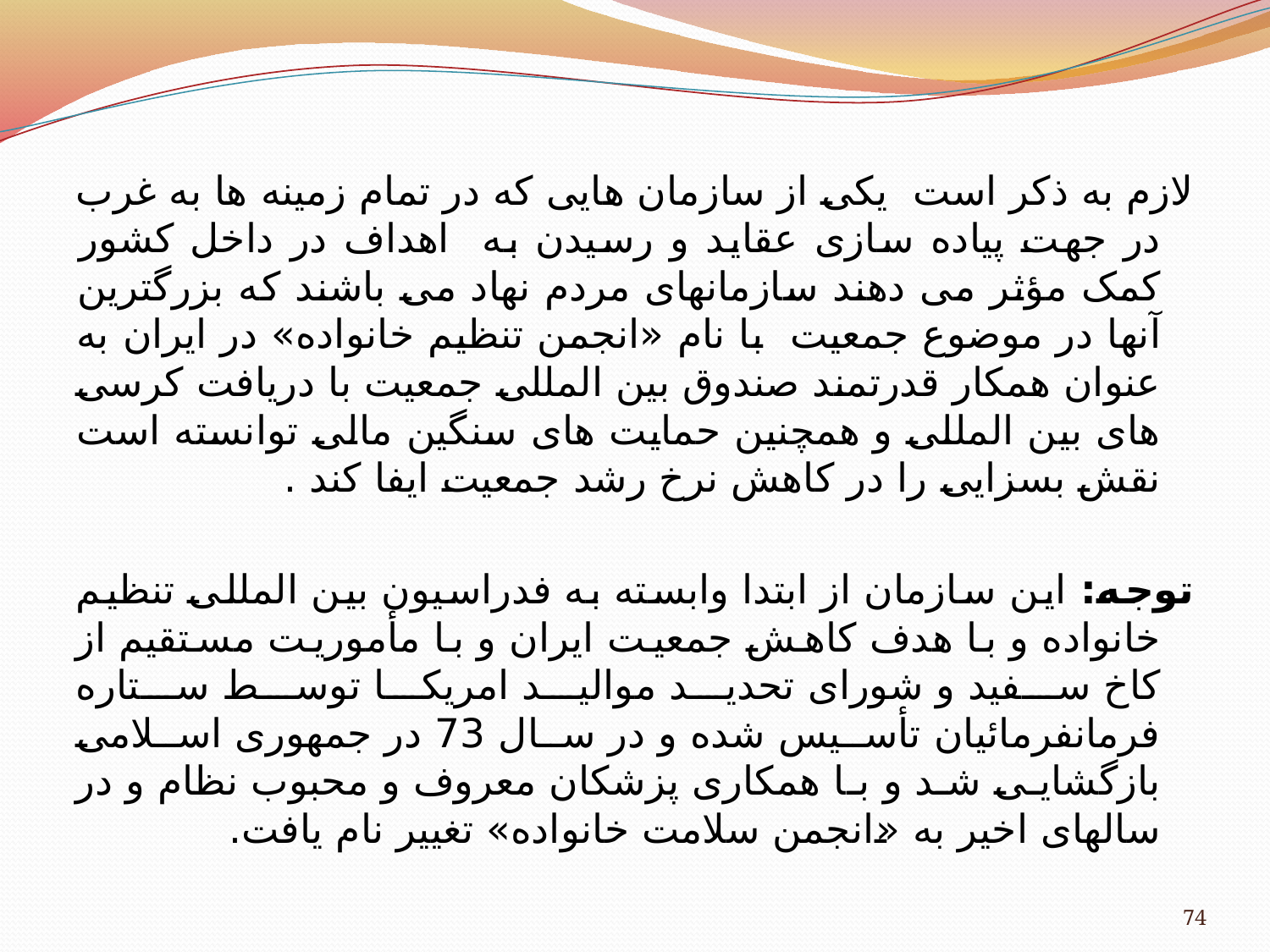

لازم به ذکر است  یکی از سازمان هایی که در تمام زمینه ها به غرب در جهت پیاده سازی عقاید و رسیدن به  اهداف در داخل کشور کمک مؤثر می دهند سازمانهای مردم نهاد می باشند که بزرگترین آنها در موضوع جمعیت  با نام «انجمن تنظیم خانواده» در ایران به عنوان همکار قدرتمند صندوق بین المللی جمعیت با دریافت کرسی های بین المللی و همچنین حمایت های سنگین مالی توانسته است نقش بسزایی را در کاهش نرخ رشد جمعیت ایفا کند .

	توجه: این سازمان از ابتدا وابسته به فدراسیون بین المللی تنظیم خانواده و با هدف کاهش جمعیت ایران و با مأموریت مستقیم از کاخ سفید و شورای تحدید موالید امریکا توسط ستاره فرمانفرمائیان تأسیس شده و در سال 73 در جمهوری اسلامی بازگشایی شد و با همکاری پزشکان معروف و محبوب نظام و در سالهای اخیر به «انجمن سلامت خانواده» تغییر نام یافت.

74